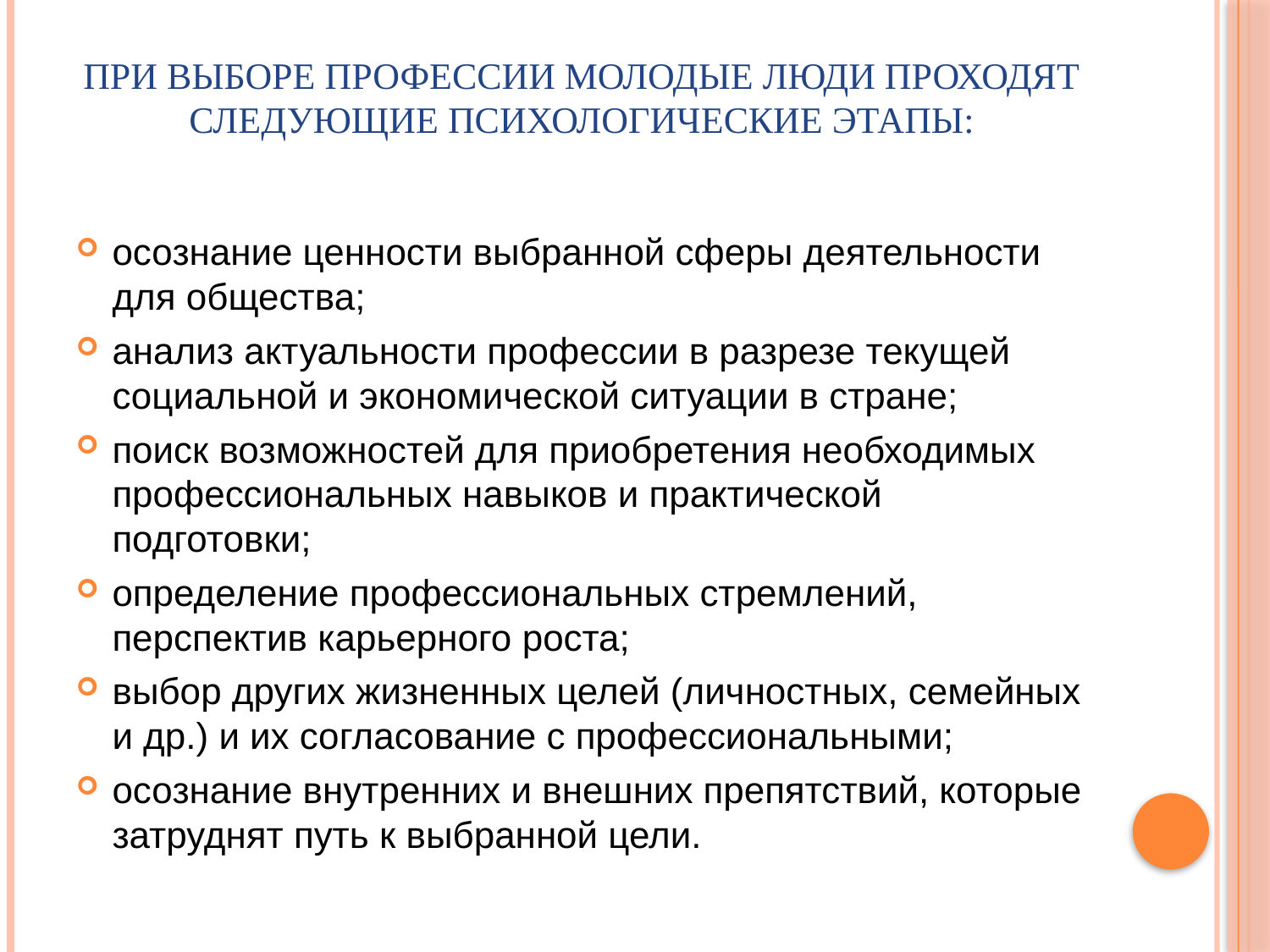

# При выборе профессии молодые люди проходят следующие психологические этапы:
осознание ценности выбранной сферы деятельности для общества;
анализ актуальности профессии в разрезе текущей социальной и экономической ситуации в стране;
поиск возможностей для приобретения необходимых профессиональных навыков и практической подготовки;
определение профессиональных стремлений, перспектив карьерного роста;
выбор других жизненных целей (личностных, семейных и др.) и их согласование с профессиональными;
осознание внутренних и внешних препятствий, которые затруднят путь к выбранной цели.